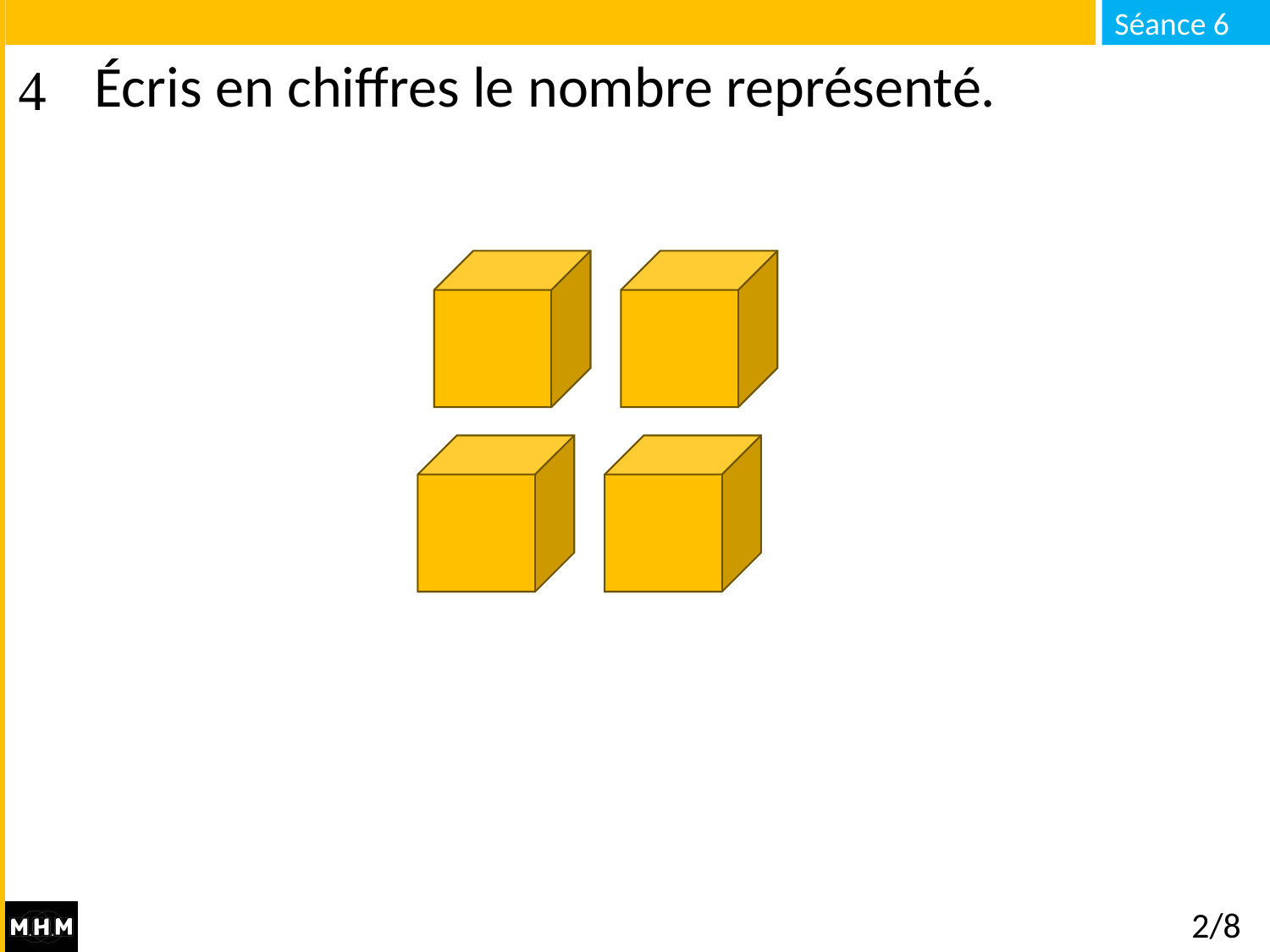

# Écris en chiffres le nombre représenté.

2/8